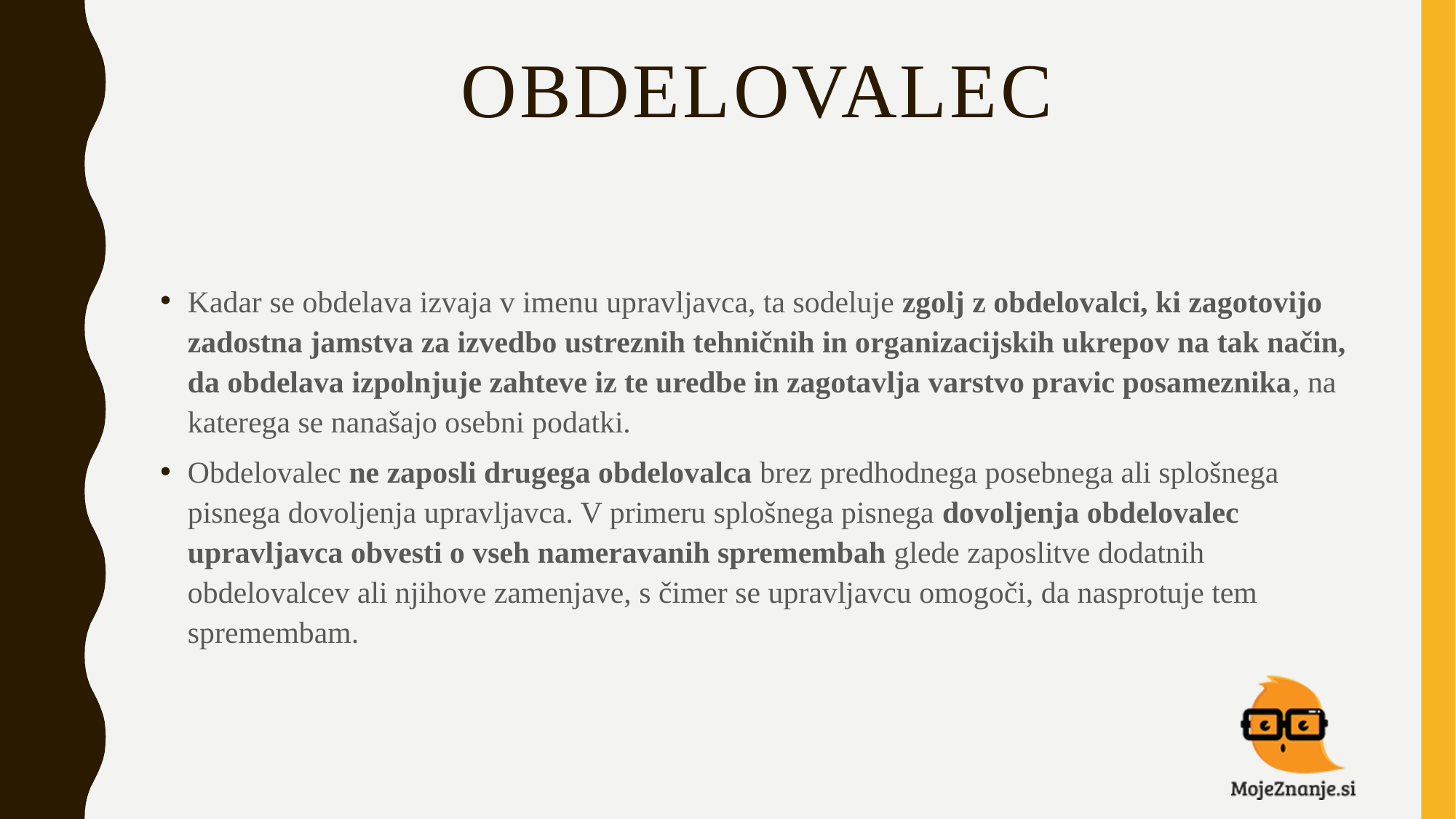

# OBDELOVALEC
Kadar se obdelava izvaja v imenu upravljavca, ta sodeluje zgolj z obdelovalci, ki zagotovijo zadostna jamstva za izvedbo ustreznih tehničnih in organizacijskih ukrepov na tak način, da obdelava izpolnjuje zahteve iz te uredbe in zagotavlja varstvo pravic posameznika, na katerega se nanašajo osebni podatki.
Obdelovalec ne zaposli drugega obdelovalca brez predhodnega posebnega ali splošnega pisnega dovoljenja upravljavca. V primeru splošnega pisnega dovoljenja obdelovalec upravljavca obvesti o vseh nameravanih spremembah glede zaposlitve dodatnih obdelovalcev ali njihove zamenjave, s čimer se upravljavcu omogoči, da nasprotuje tem spremembam.